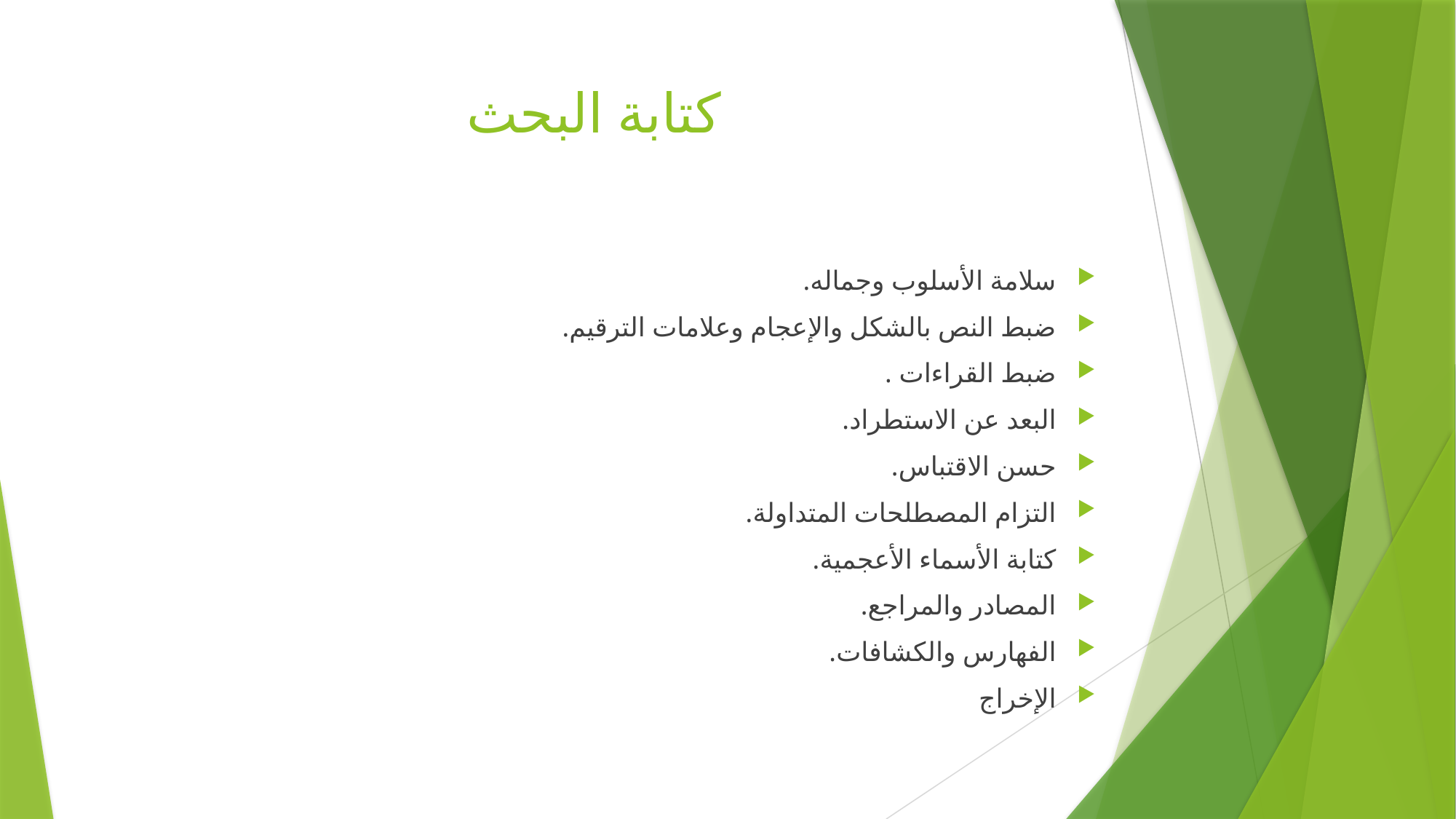

# كتابة البحث
سلامة الأسلوب وجماله.
ضبط النص بالشكل والإعجام وعلامات الترقيم.
ضبط القراءات .
البعد عن الاستطراد.
حسن الاقتباس.
التزام المصطلحات المتداولة.
كتابة الأسماء الأعجمية.
المصادر والمراجع.
الفهارس والكشافات.
الإخراج